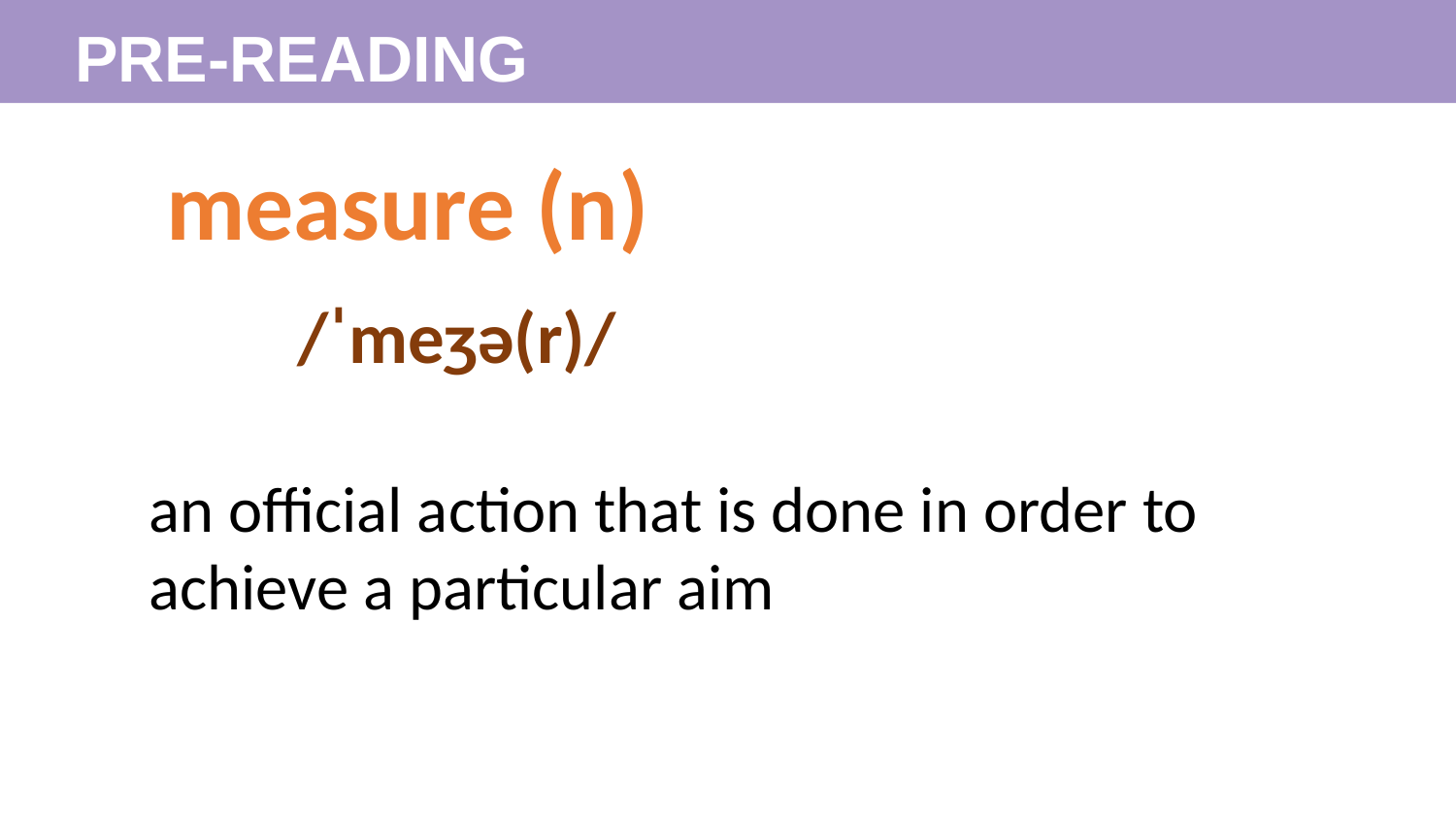

PRE-READING
measure (n)
/ˈmeʒə(r)/
an official action that is done in order to achieve a particular aim